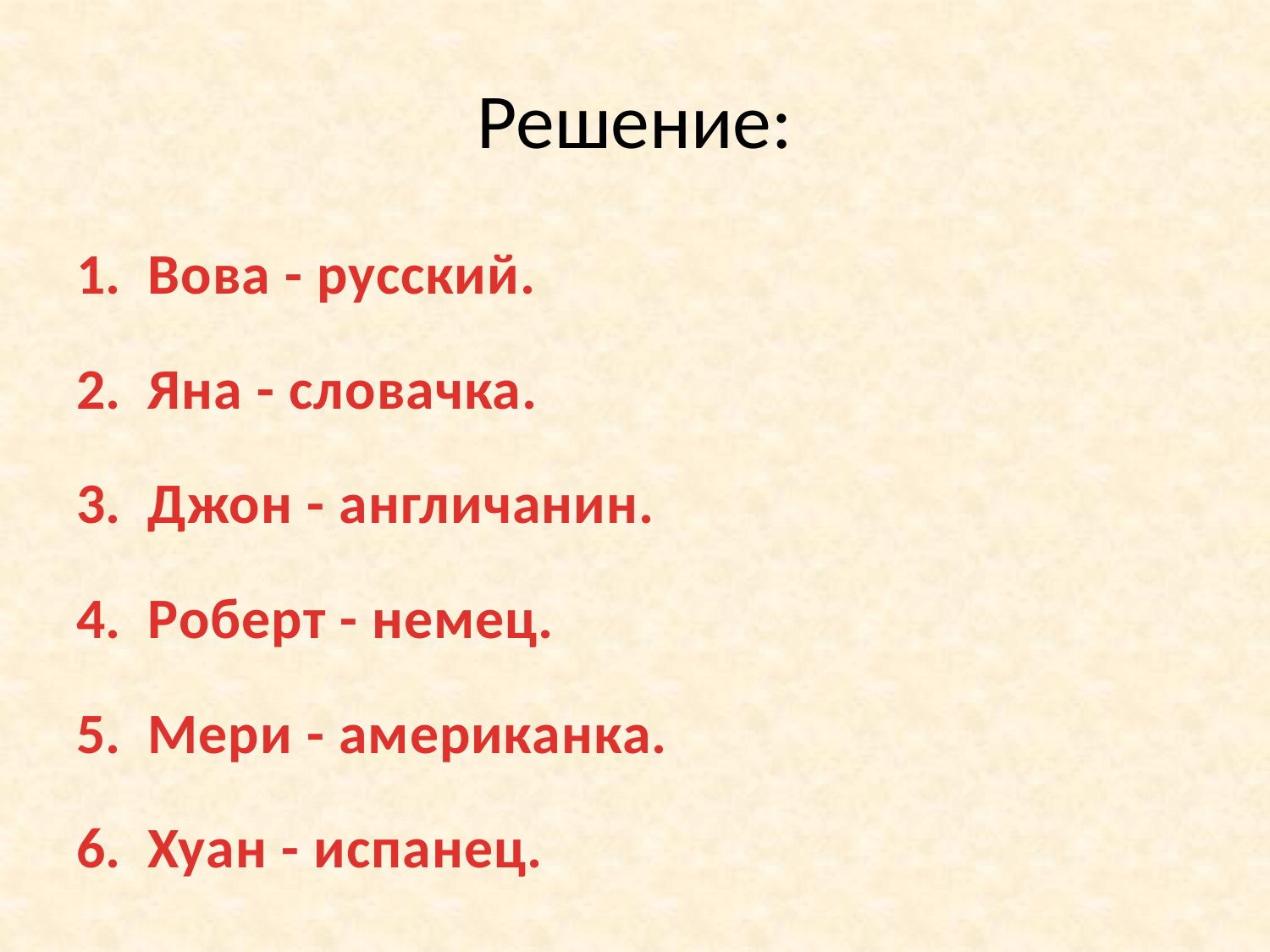

# Решение:
Вова - русский.
Яна - словачка.
Джон - англичанин.
Роберт - немец.
Мери - американка.
Хуан - испанец.